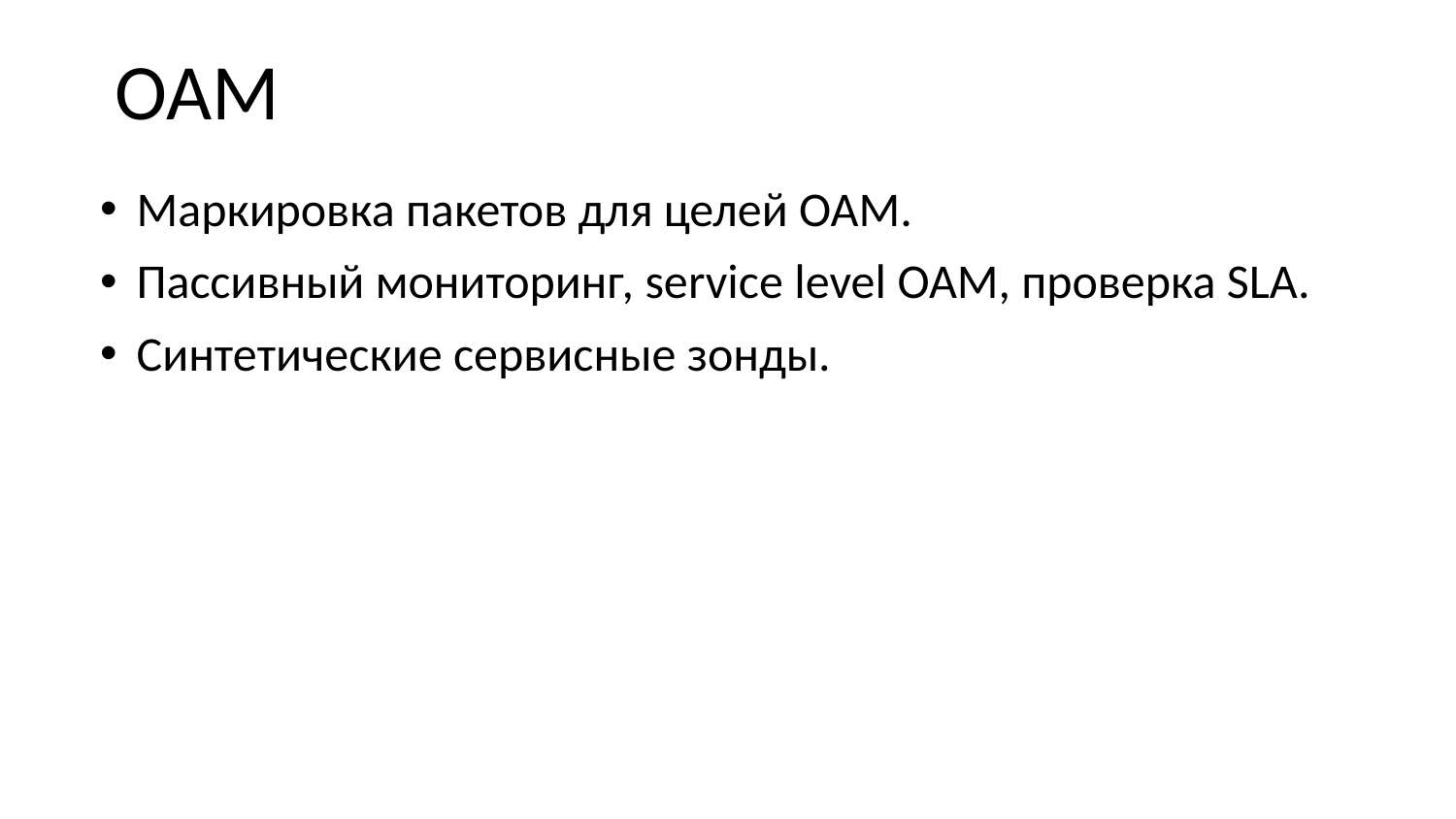

# OAM
Маркировка пакетов для целей OAM.
Пассивный мониторинг, service level OAM, проверка SLA.
Синтетические сервисные зонды.